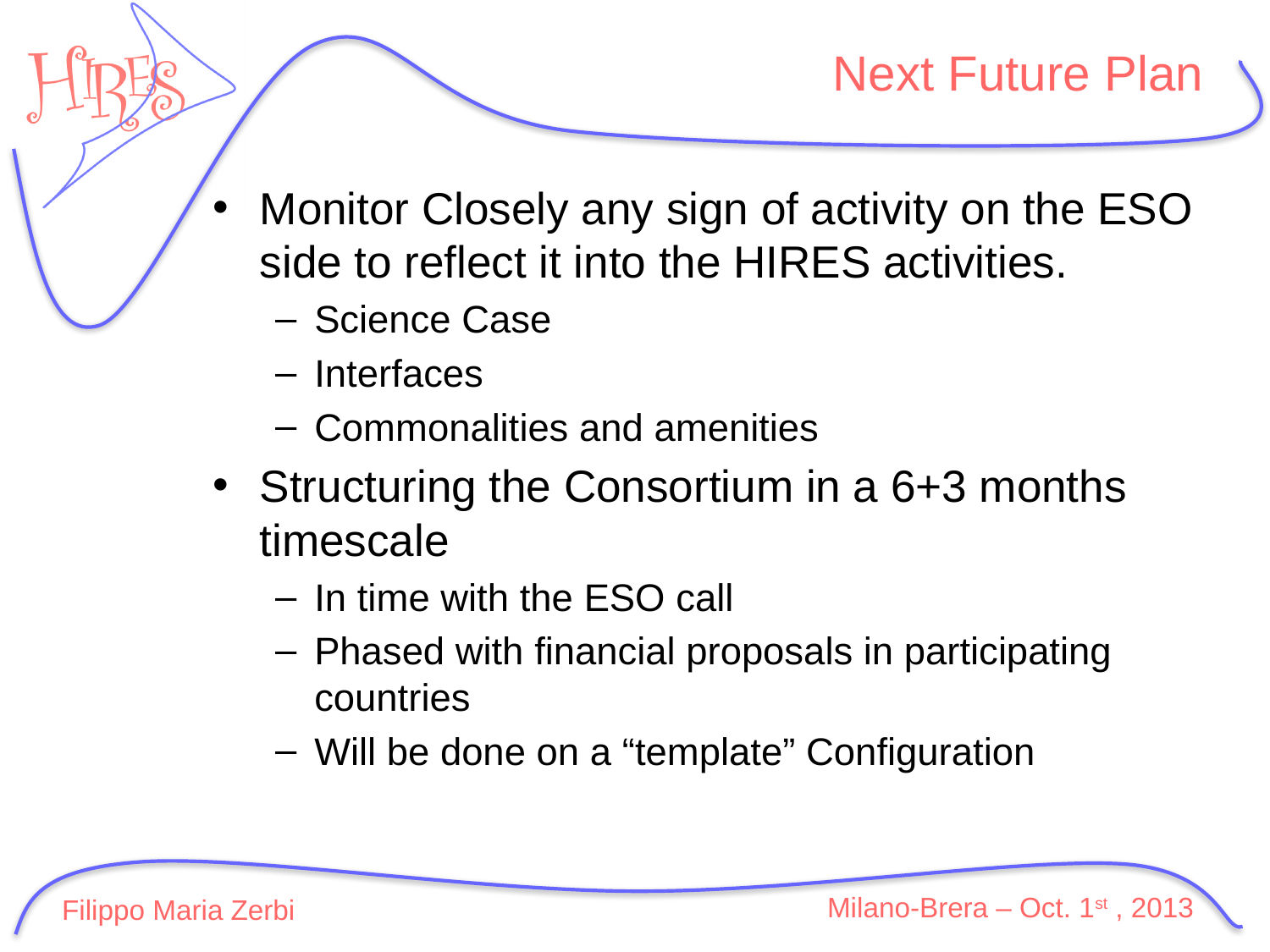

# Next Future Plan
Monitor Closely any sign of activity on the ESO side to reflect it into the HIRES activities.
Science Case
Interfaces
Commonalities and amenities
Structuring the Consortium in a 6+3 months timescale
In time with the ESO call
Phased with financial proposals in participating countries
Will be done on a “template” Configuration